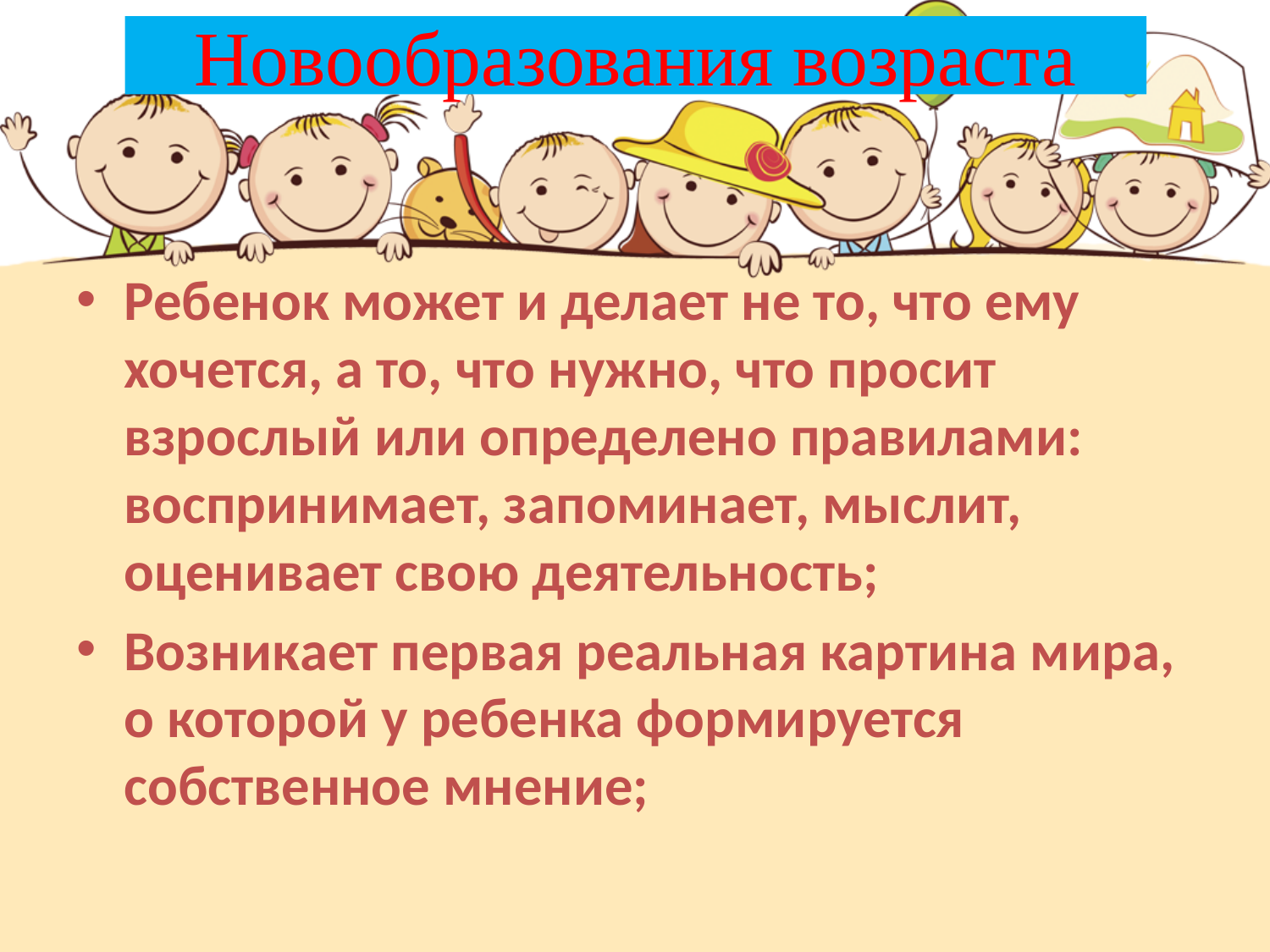

# Новообразования возраста
Ребенок может и делает не то, что ему хочется, а то, что нужно, что просит взрослый или определено правилами: воспринимает, запоминает, мыслит, оценивает свою деятельность;
Возникает первая реальная картина мира, о которой у ребенка формируется собственное мнение;